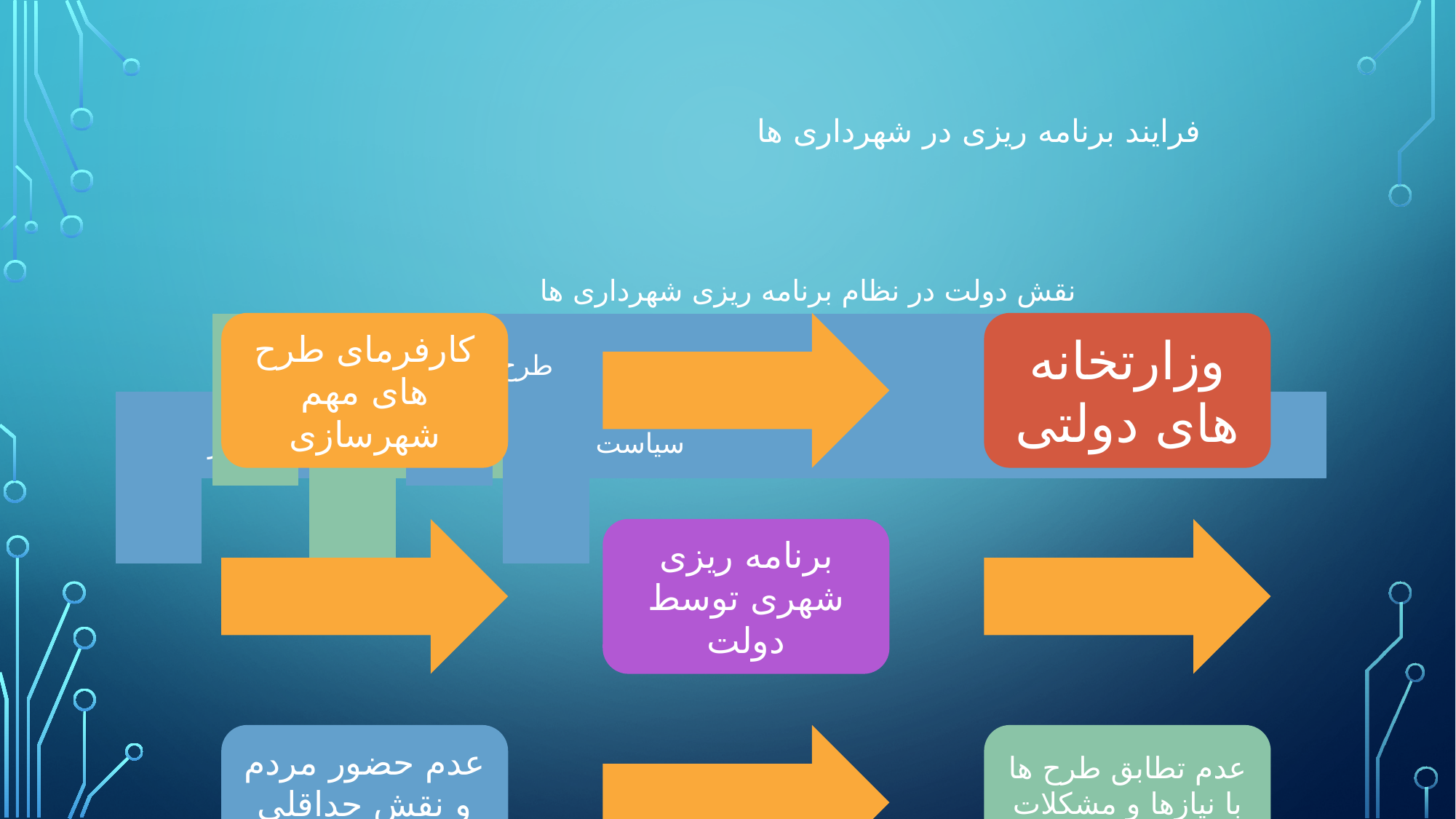

# فرایند برنامه ریزی در شهرداری ها
نقش دولت در نظام برنامه ریزی شهرداری ها

چشم انداز
راهبرد
سیاست
برنامه
طرح
وزارتخانه های دولتی
برنامه ریزی شهری توسط دولت